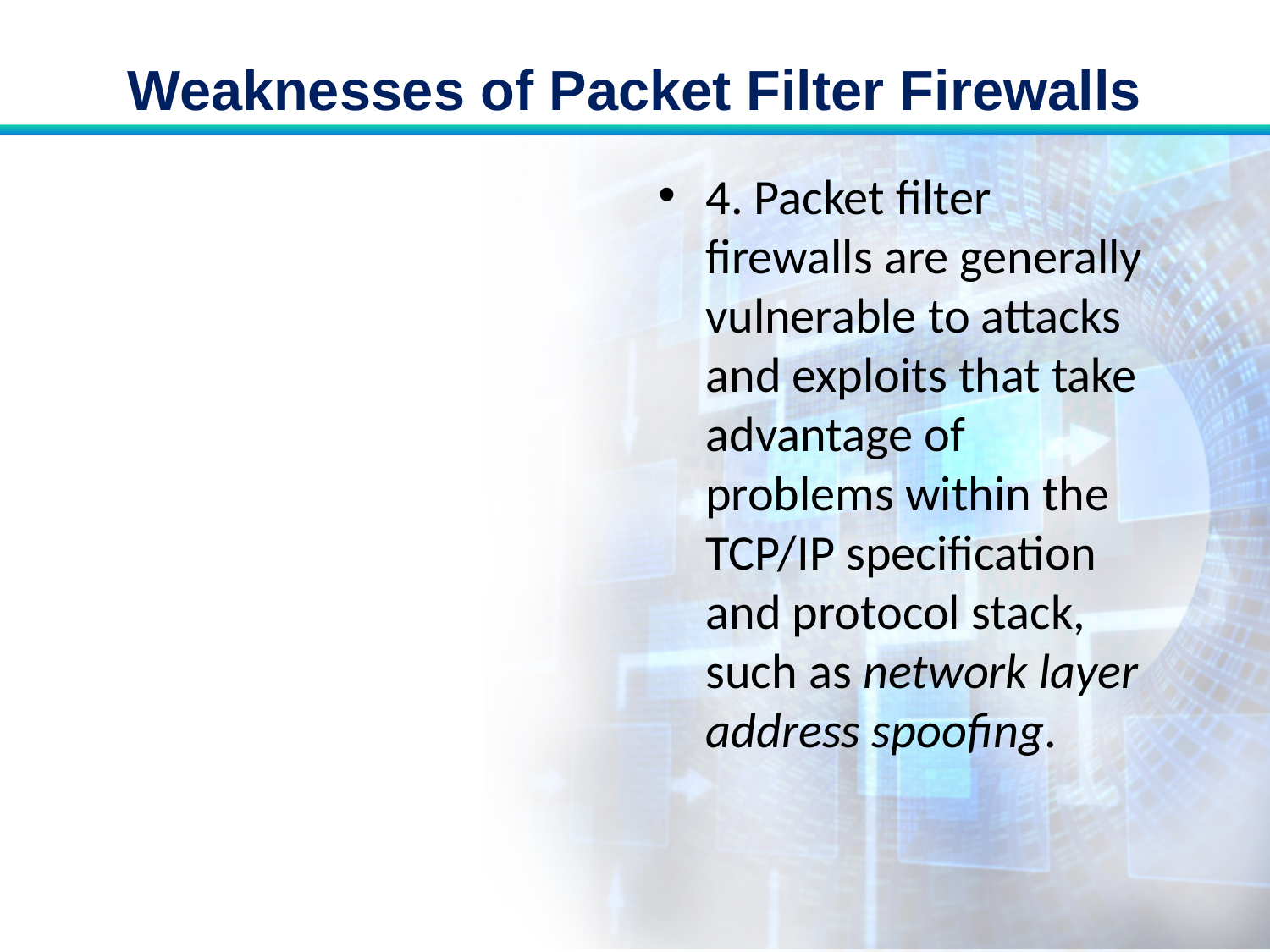

# Weaknesses of Packet Filter Firewalls
4. Packet filter firewalls are generally vulnerable to attacks and exploits that take advantage of problems within the TCP/IP specification and protocol stack, such as network layer address spoofing.